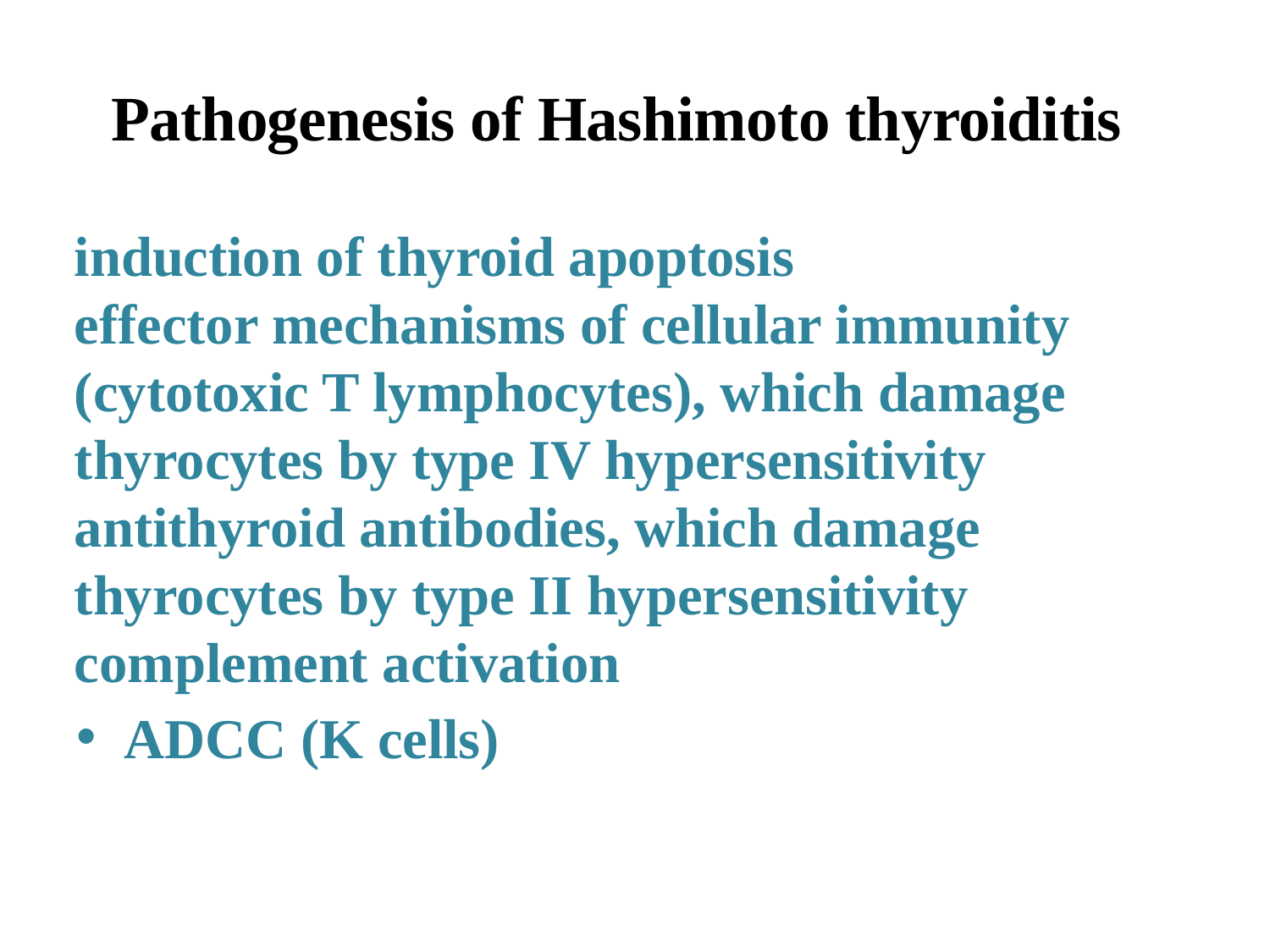

# Pathogenesis of Hashimoto thyroiditis

induction of thyroid apoptosis
effector mechanisms of cellular immunity (cytotoxic T lymphocytes), which damage thyrocytes by type IV hypersensitivity
antithyroid antibodies, which damage thyrocytes by type II hypersensitivity
complement activation
ADCC (K cells)